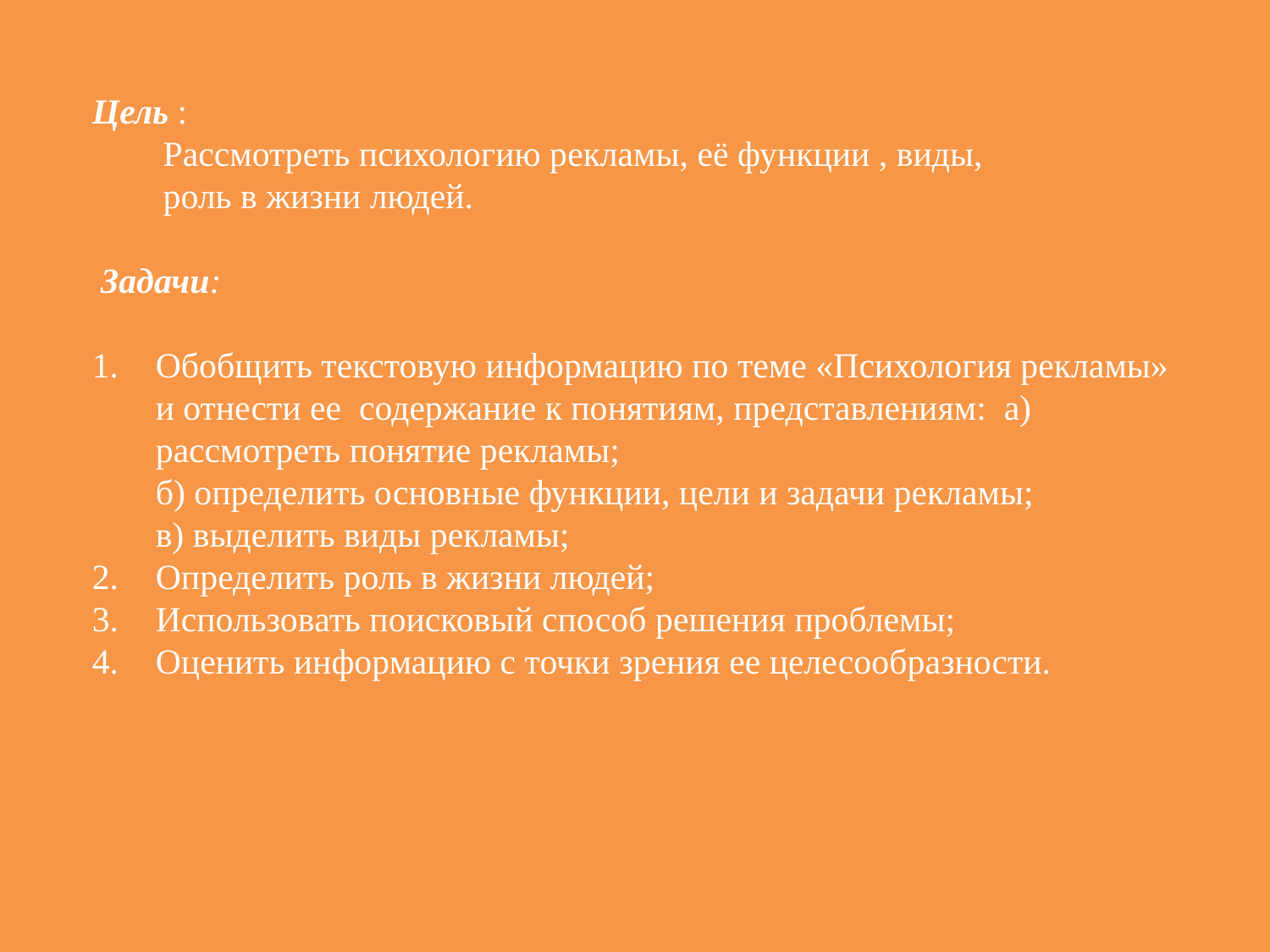

Цель :
        Рассмотреть психологию рекламы, её функции , виды,
        роль в жизни людей.

 Задачи:

Обобщить текстовую информацию по теме «Психология рекламы» и отнести ее  содержание к понятиям, представлениям:  а)  рассмотреть понятие рекламы;
б) определить основные функции, цели и задачи рекламы;
в) выделить виды рекламы;
Определить роль в жизни людей;
Использовать поисковый способ решения проблемы;
Оценить информацию с точки зрения ее целесообразности.